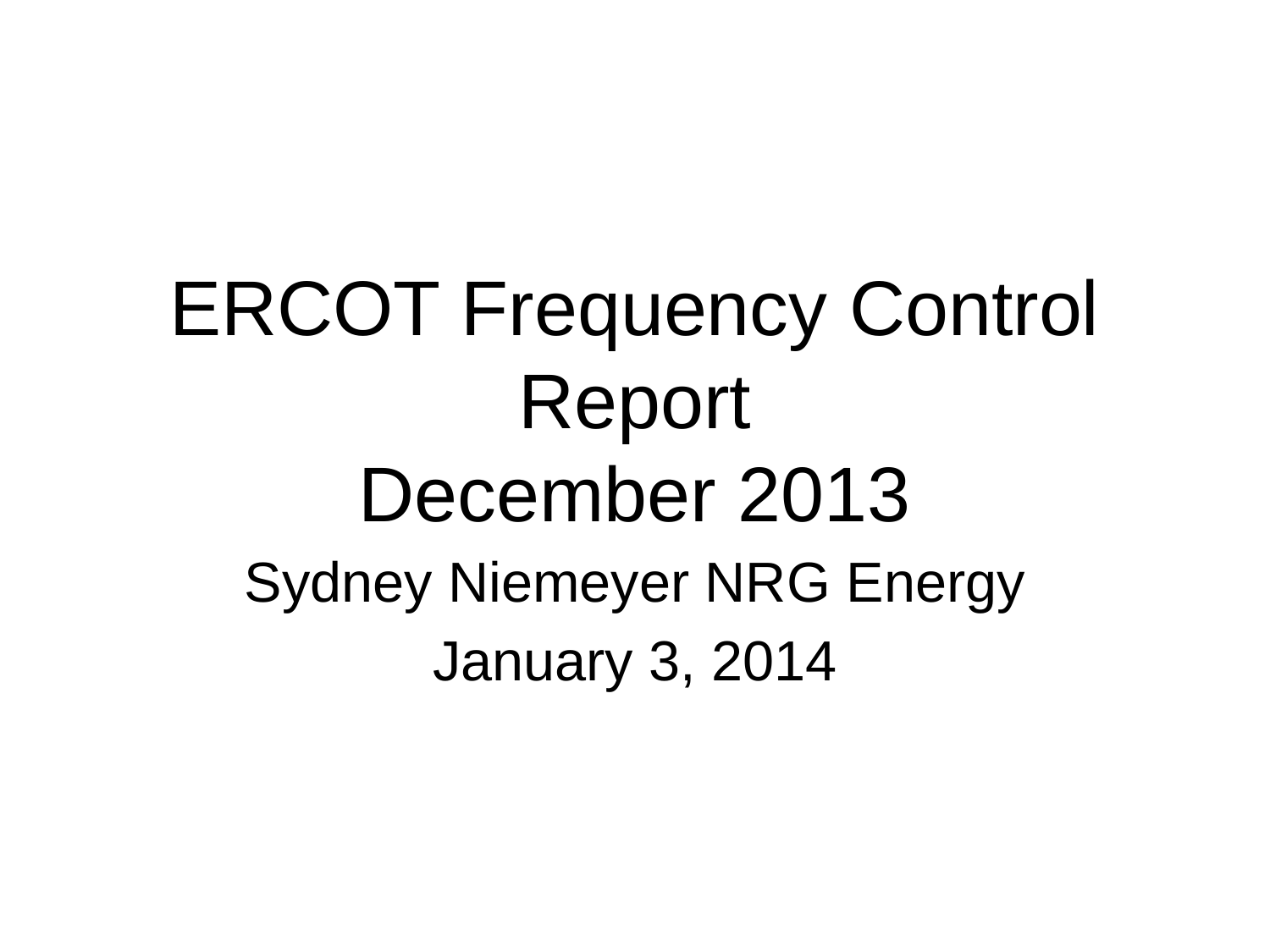

# ERCOT Frequency Control Report December 2013
Sydney Niemeyer NRG Energy
January 3, 2014